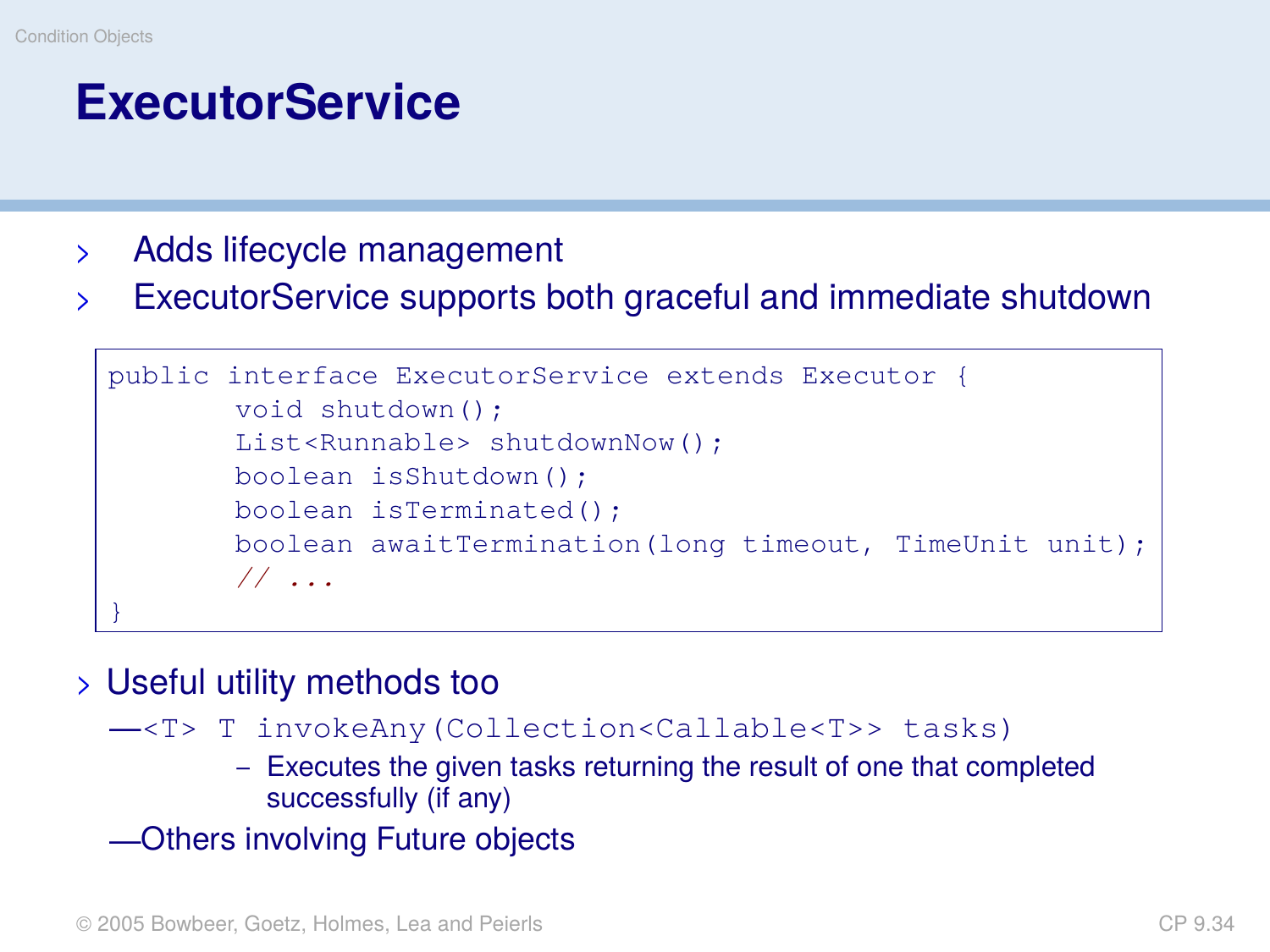

Condition Objects
# ExecutorService
Adds lifecycle management
ExecutorService supports both graceful and immediate shutdown
public interface ExecutorService extends Executor {
	void shutdown();
	List<Runnable> shutdownNow();
	boolean isShutdown();
	boolean isTerminated();
	boolean awaitTermination(long timeout, TimeUnit unit);
	// ...
}
Useful utility methods too
<T> T invokeAny(Collection<Callable<T>> tasks)
Executes the given tasks returning the result of one that completed successfully (if any)
Others involving Future objects
© 2005 Bowbeer, Goetz, Holmes, Lea and Peierls
© Oscar Nierstrasz
CP 9.34